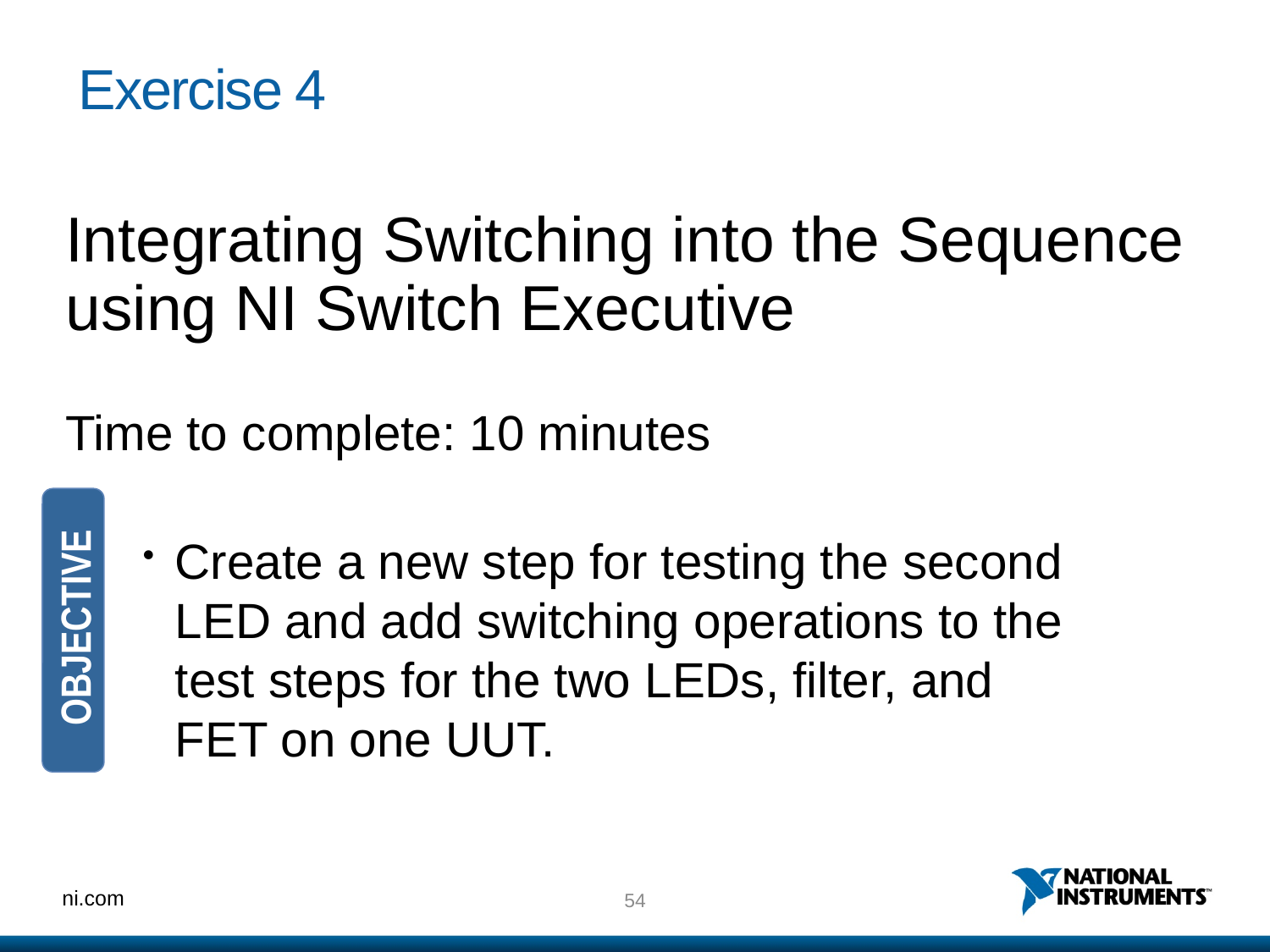

# Exercise 4
Integrating Switching into the Sequence using NI Switch Executive

Time to complete: 10 minutes
Create a new step for testing the second LED and add switching operations to the test steps for the two LEDs, filter, and FET on one UUT.
OBJECTIVE